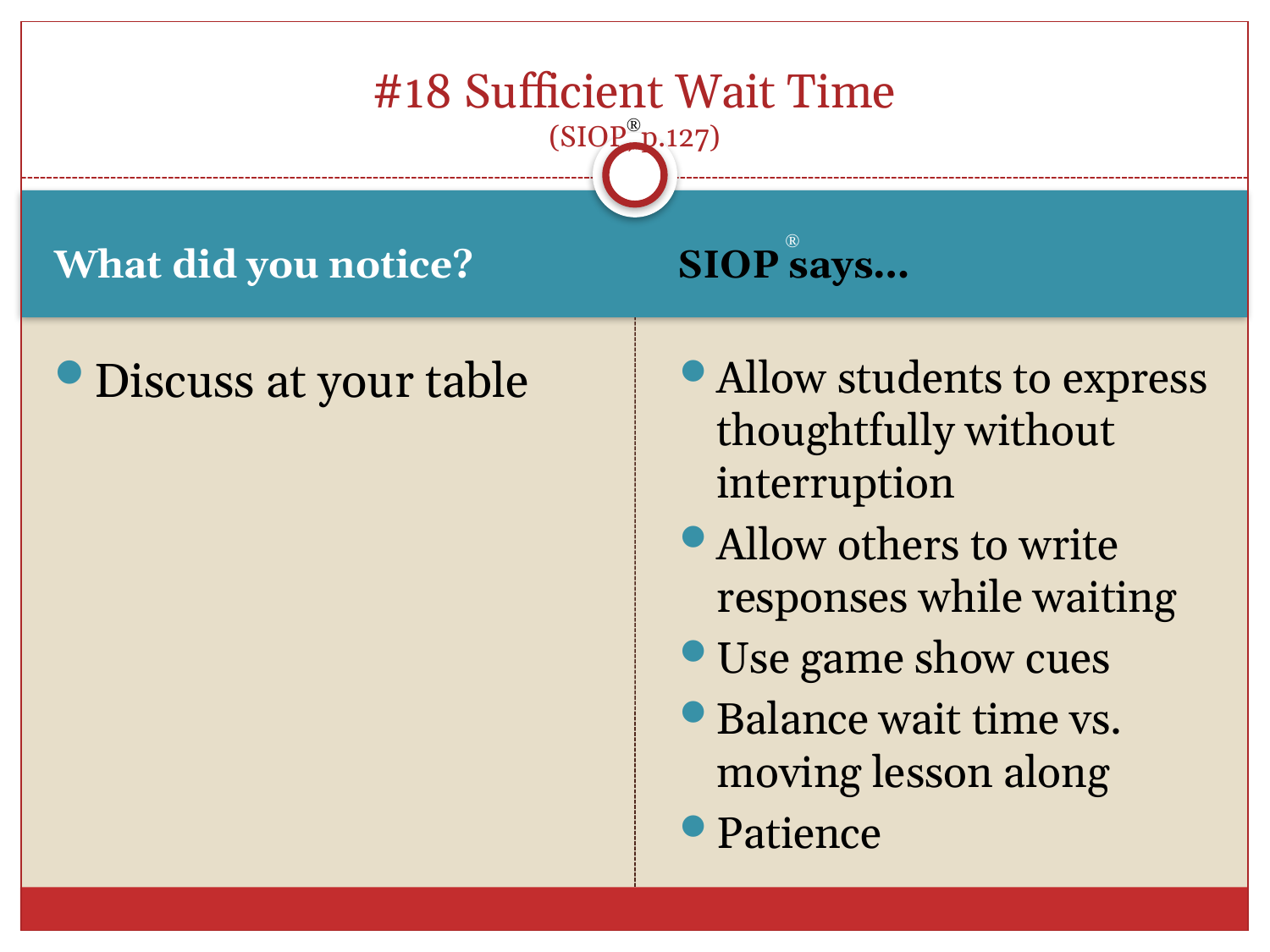

# #18 Sufficient Wait Time (SIOP, p.127)
®
What did you notice?
SIOP says…
®
Discuss at your table
Allow students to express thoughtfully without interruption
Allow others to write responses while waiting
Use game show cues
Balance wait time vs. moving lesson along
Patience